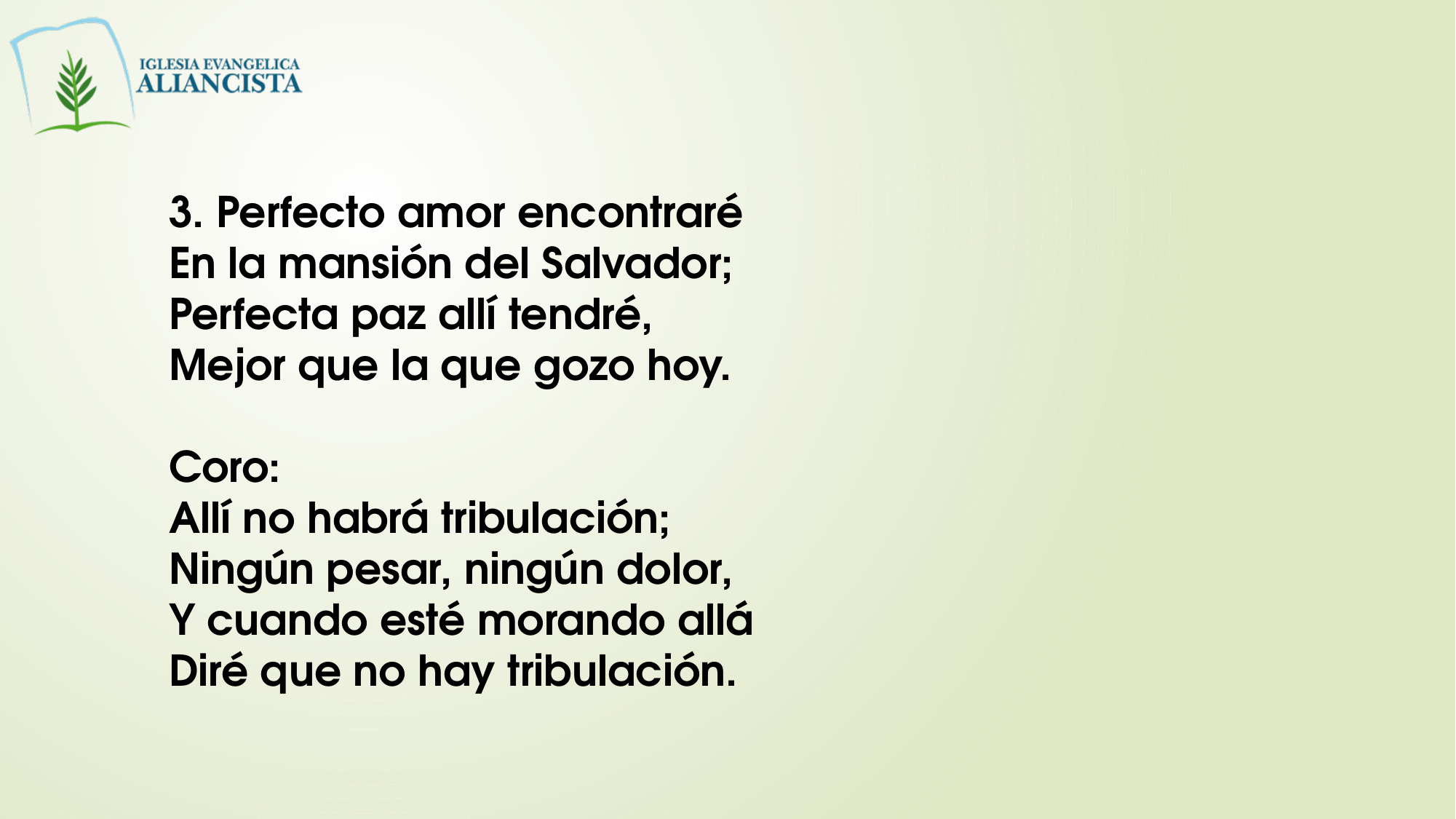

3. Perfecto amor encontraré
En la mansión del Salvador;
Perfecta paz allí tendré,
Mejor que la que gozo hoy.

Coro:
Allí no habrá tribulación;
Ningún pesar, ningún dolor,
Y cuando esté morando allá
Diré que no hay tribulación.